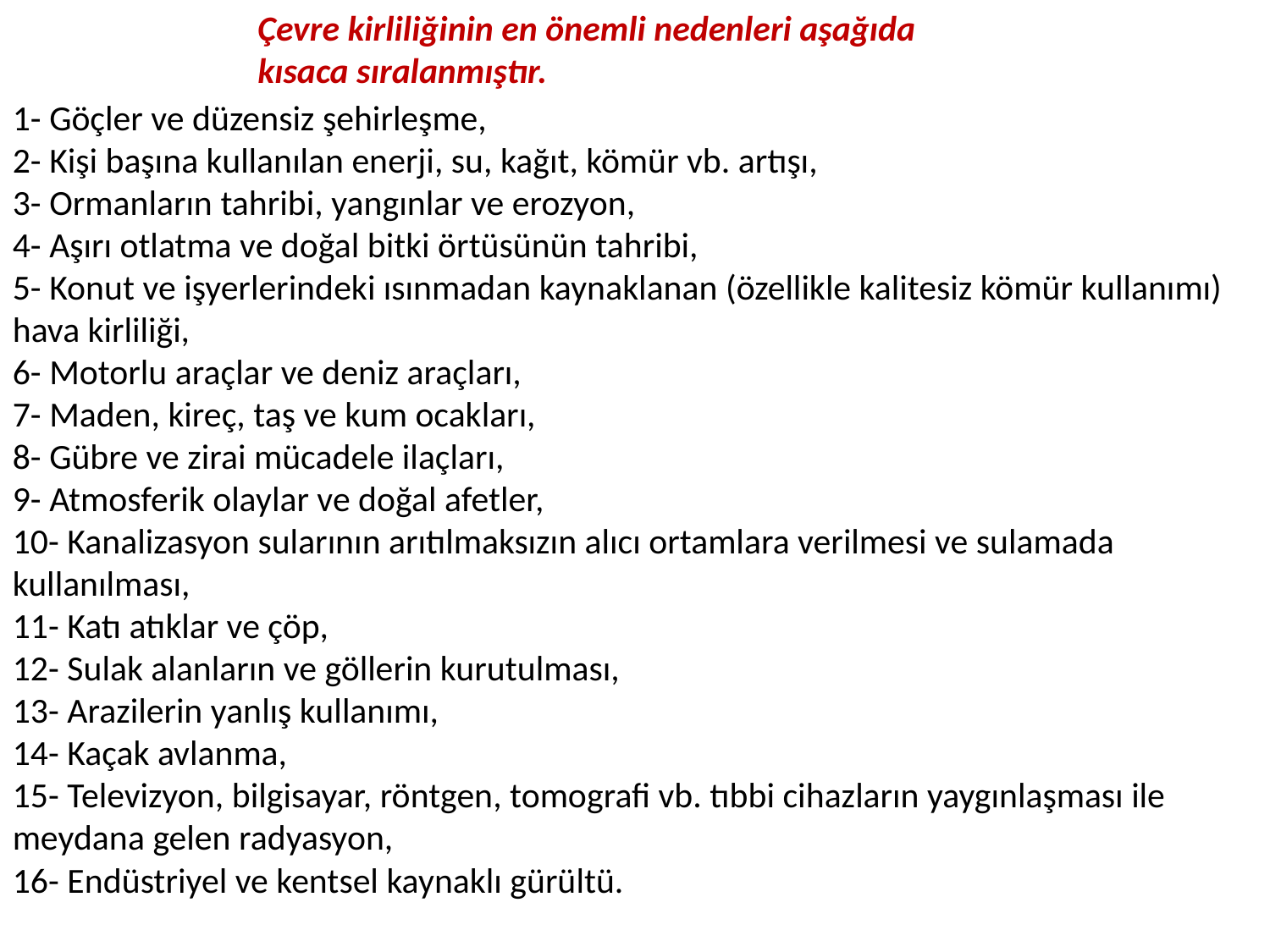

Çevre kirliliğinin en önemli nedenleri aşağıda kısaca sıralanmıştır.
1- Göçler ve düzensiz şehirleşme,
2- Kişi başına kullanılan enerji, su, kağıt, kömür vb. artışı,
3- Ormanların tahribi, yangınlar ve erozyon,
4- Aşırı otlatma ve doğal bitki örtüsünün tahribi,
5- Konut ve işyerlerindeki ısınmadan kaynaklanan (özellikle kalitesiz kömür kullanımı) hava kirliliği,
6- Motorlu araçlar ve deniz araçları,
7- Maden, kireç, taş ve kum ocakları,
8- Gübre ve zirai mücadele ilaçları,
9- Atmosferik olaylar ve doğal afetler,
10- Kanalizasyon sularının arıtılmaksızın alıcı ortamlara verilmesi ve sulamada kullanılması,
11- Katı atıklar ve çöp,
12- Sulak alanların ve göllerin kurutulması,
13- Arazilerin yanlış kullanımı,
14- Kaçak avlanma,
15- Televizyon, bilgisayar, röntgen, tomografi vb. tıbbi cihazların yaygınlaşması ile meydana gelen radyasyon,
16- Endüstriyel ve kentsel kaynaklı gürültü.